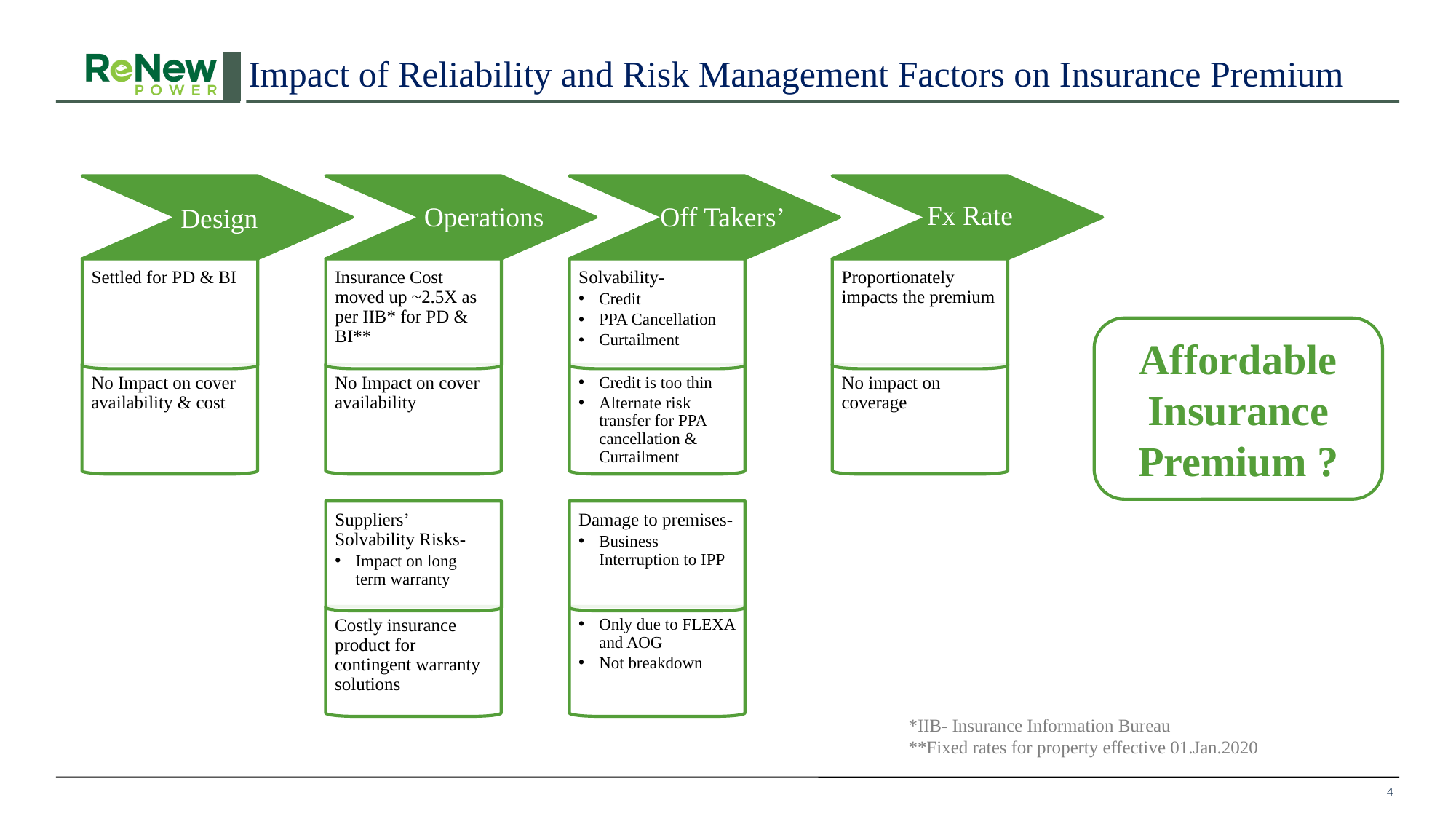

Impact of Reliability and Risk Management Factors on Insurance Premium

Fx Rate
Off Takers’
Operations
Design
Proportionately impacts the premium

Settled for PD & BI
Insurance Cost moved up ~2.5X as per IIB* for PD & BI**
Solvability-
Credit
PPA Cancellation
Curtailment
Affordable Insurance Premium ?
No Impact on cover availability & cost
No Impact on cover availability
Credit is too thin
Alternate risk transfer for PPA cancellation & Curtailment
No impact on coverage

Damage to premises-
Business Interruption to IPP
Suppliers’ Solvability Risks-
Impact on long term warranty
Only due to FLEXA and AOG
Not breakdown
Costly insurance product for contingent warranty solutions
*IIB- Insurance Information Bureau
**Fixed rates for property effective 01.Jan.2020
4